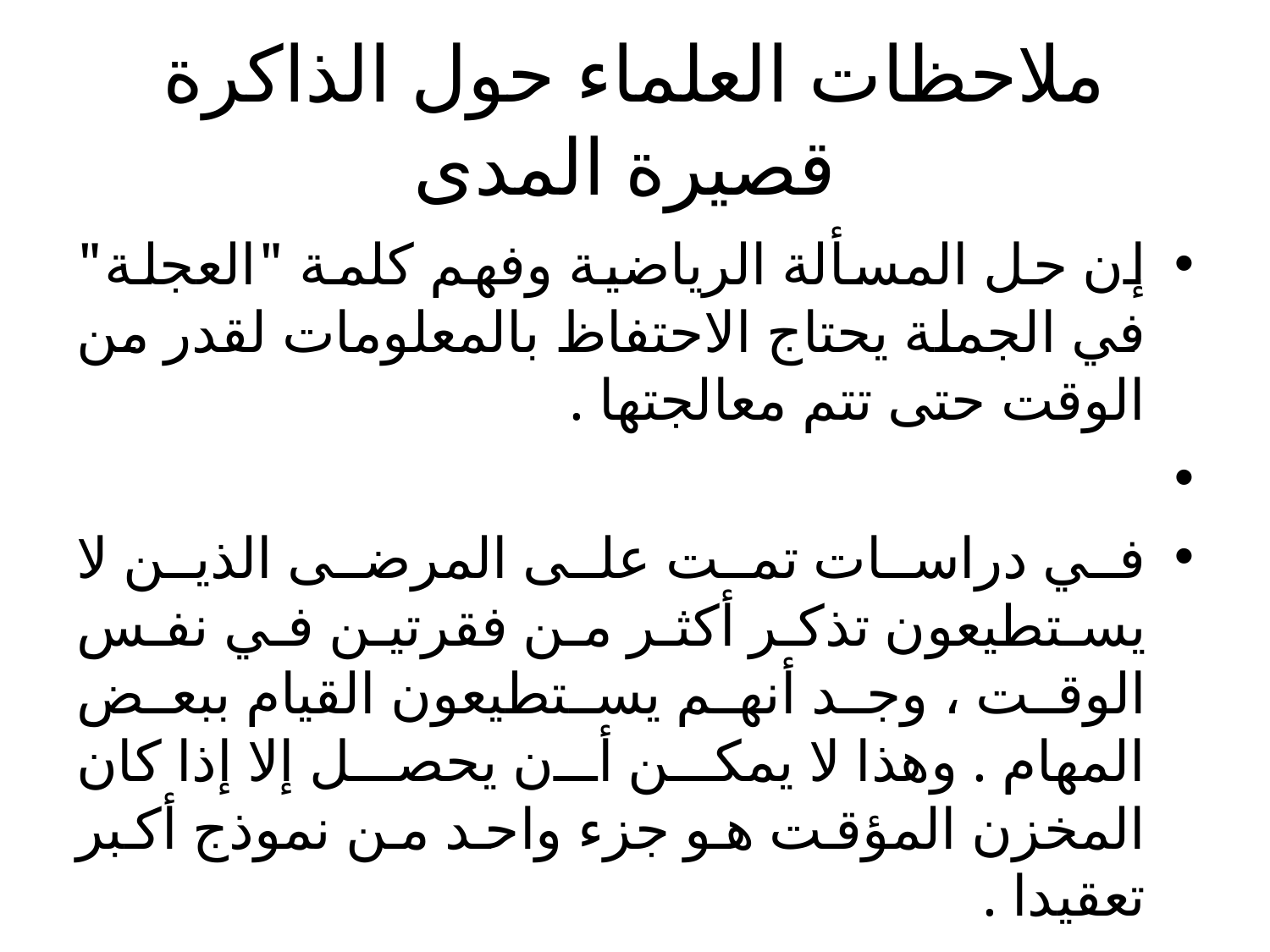

# ملاحظات العلماء حول الذاكرة قصيرة المدى
إن حل المسألة الرياضية وفهم كلمة "العجلة" في الجملة يحتاج الاحتفاظ بالمعلومات لقدر من الوقت حتى تتم معالجتها .

في دراسات تمت على المرضى الذين لا يستطيعون تذكر أكثر من فقرتين في نفس الوقت ، وجد أنهم يستطيعون القيام ببعض المهام . وهذا لا يمكن أن يحصل إلا إذا كان المخزن المؤقت هو جزء واحد من نموذج أكبر تعقيدا .